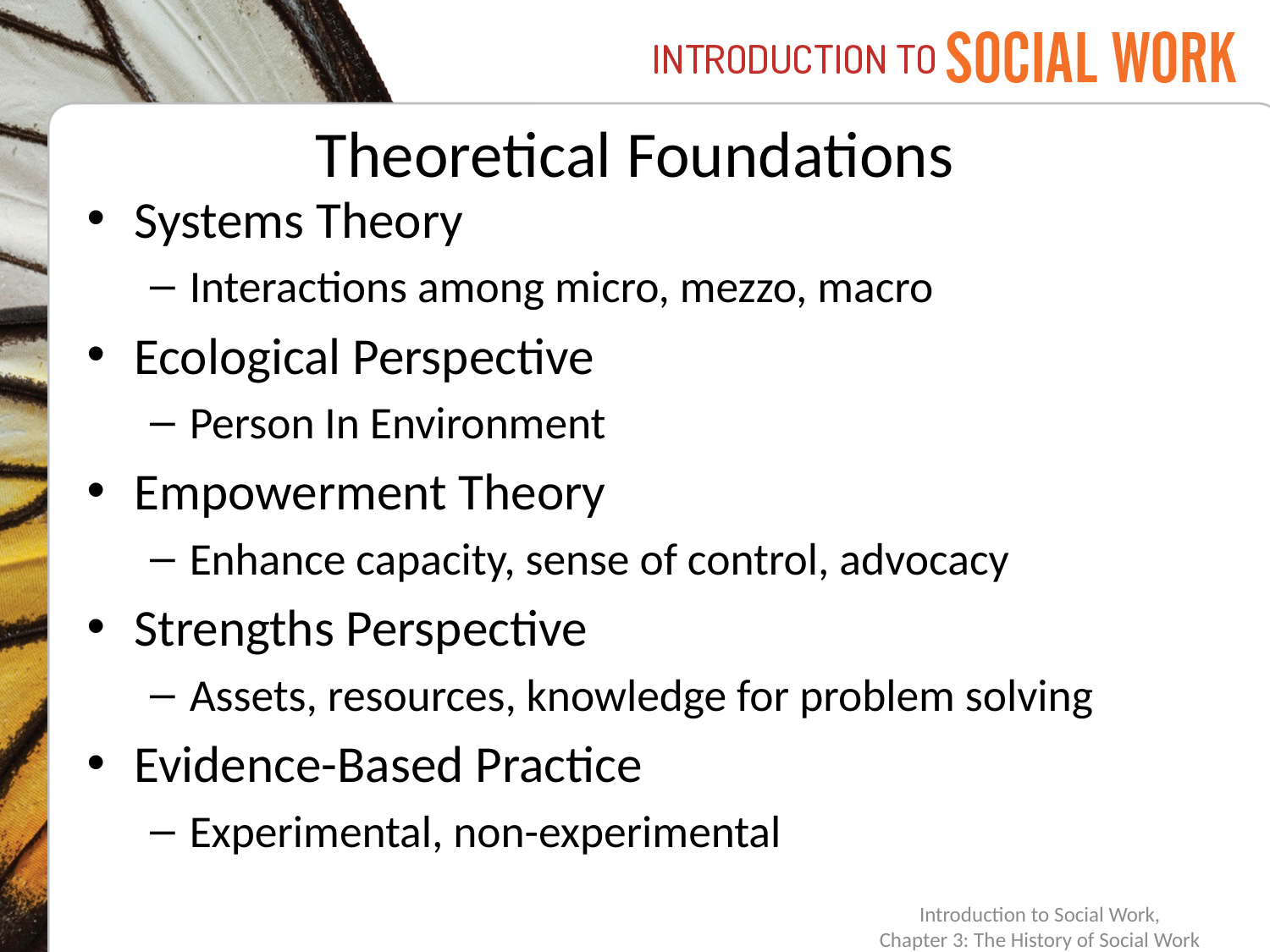

# Theoretical Foundations
Systems Theory
Interactions among micro, mezzo, macro
Ecological Perspective
Person In Environment
Empowerment Theory
Enhance capacity, sense of control, advocacy
Strengths Perspective
Assets, resources, knowledge for problem solving
Evidence-Based Practice
Experimental, non-experimental

Introduction to Social Work,
Chapter 3: The History of Social Work